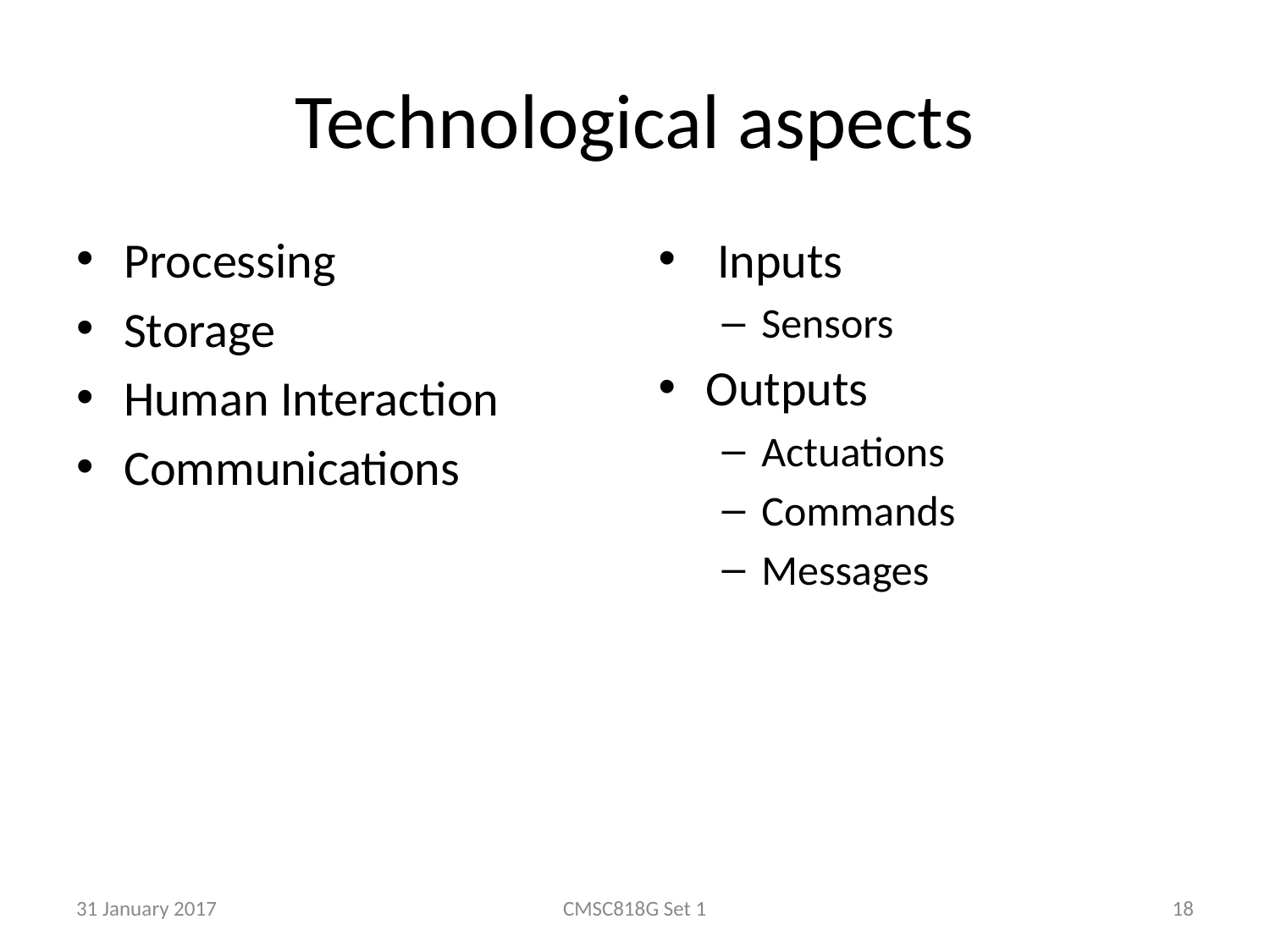

# Technological aspects
Processing
Storage
Human Interaction
Communications
 Inputs
Sensors
Outputs
Actuations
Commands
Messages

31 January 2017
CMSC818G Set 1
18